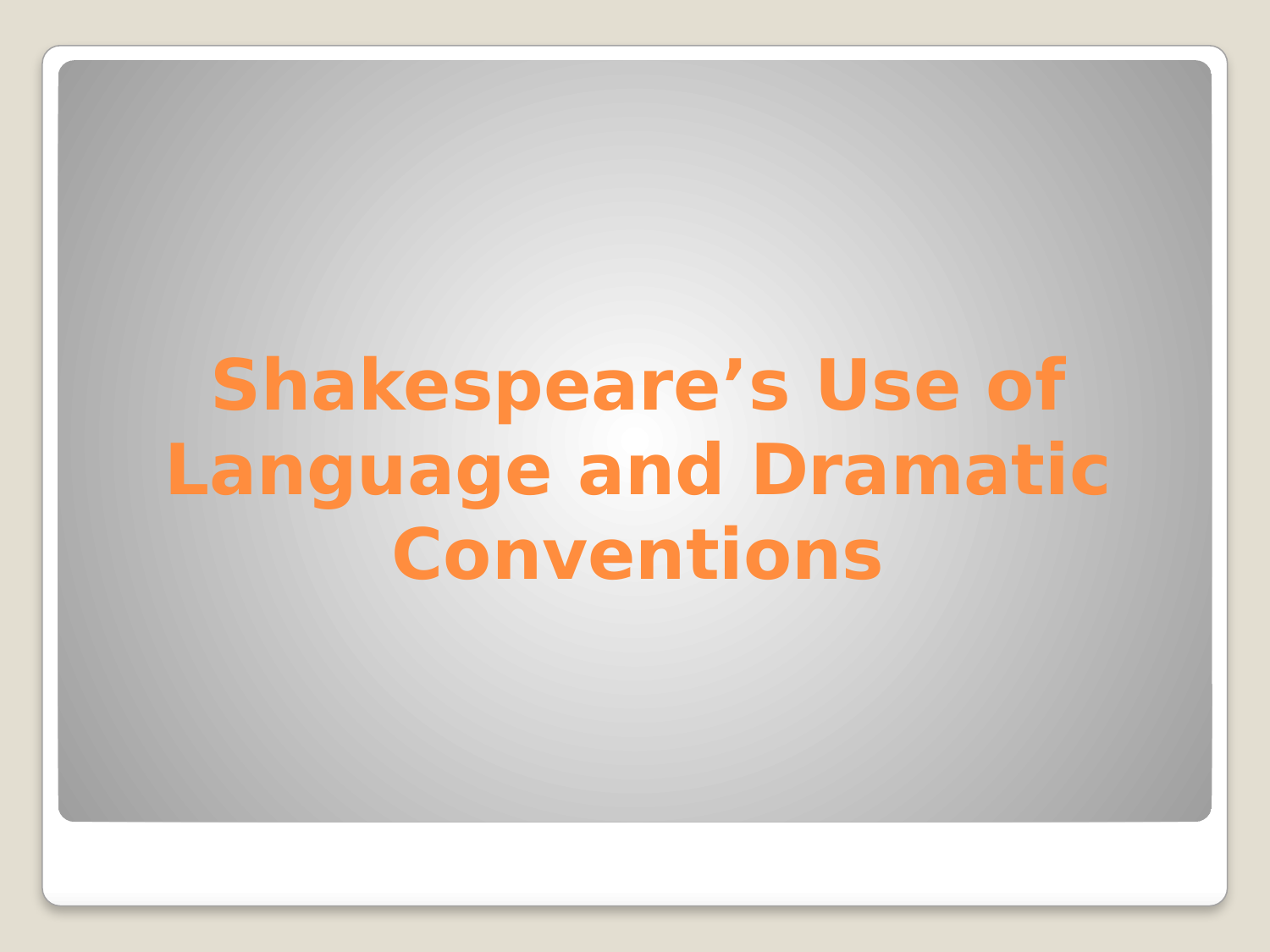

# Shakespeare’s Use of Language and Dramatic Conventions